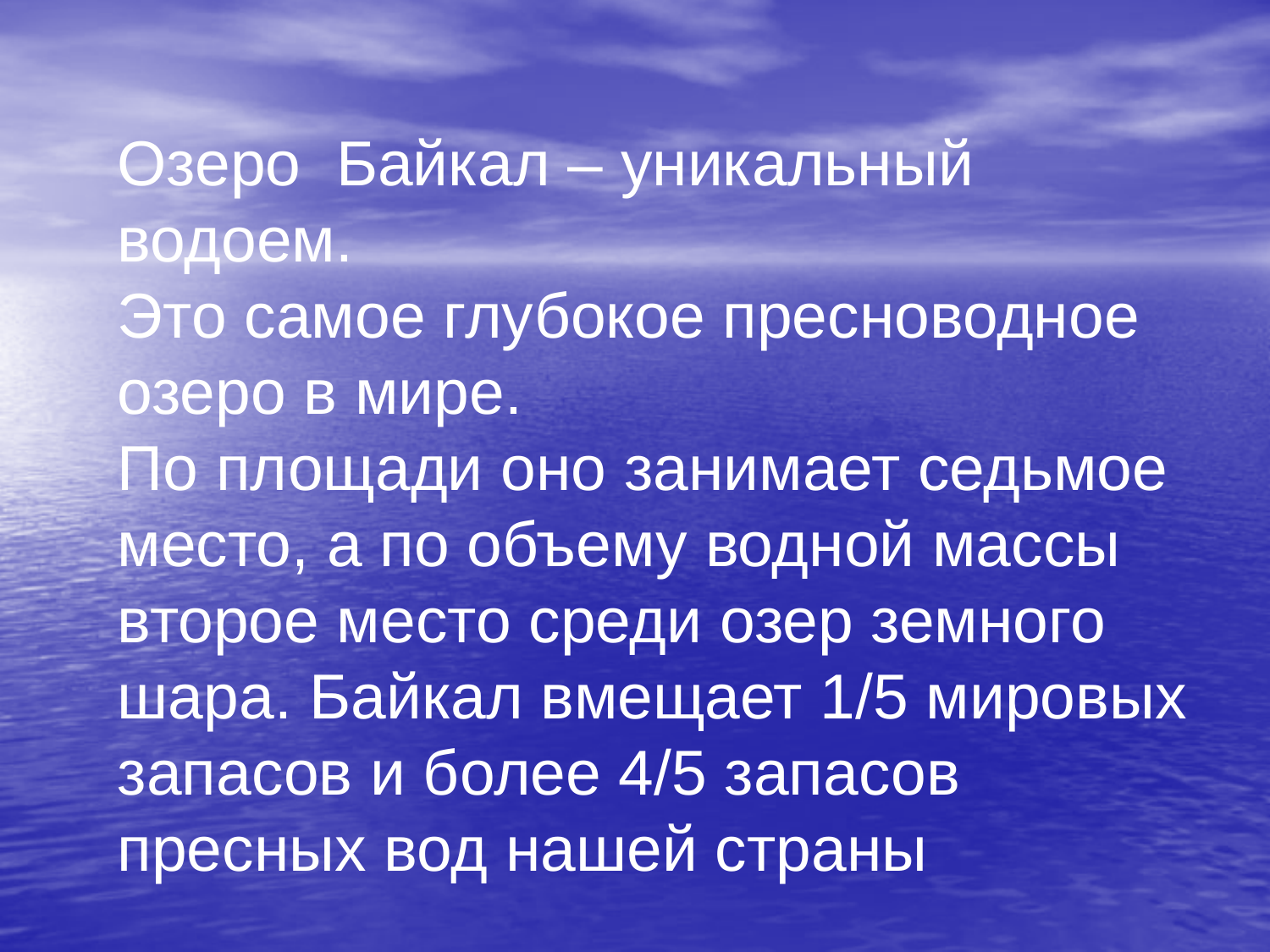

#
Озеро  Байкал – уникальный водоем.
Это самое глубокое пресноводное озеро в мире.
По площади оно занимает седьмое место, а по объему водной массы второе место среди озер земного шара. Байкал вмещает 1/5 мировых запасов и более 4/5 запасов пресных вод нашей страны